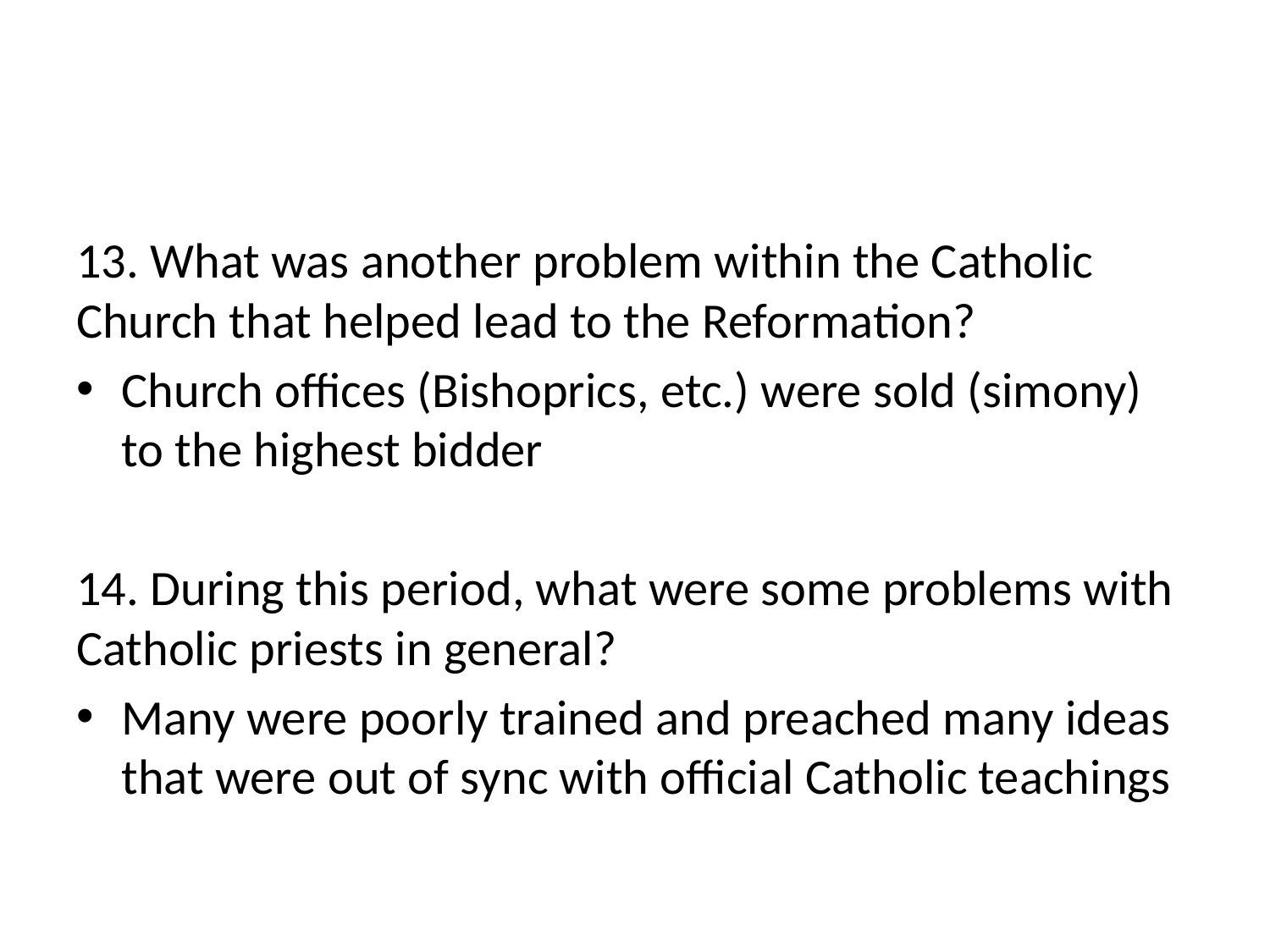

#
13. What was another problem within the Catholic Church that helped lead to the Reformation?
Church offices (Bishoprics, etc.) were sold (simony) to the highest bidder

14. During this period, what were some problems with Catholic priests in general?
Many were poorly trained and preached many ideas that were out of sync with official Catholic teachings